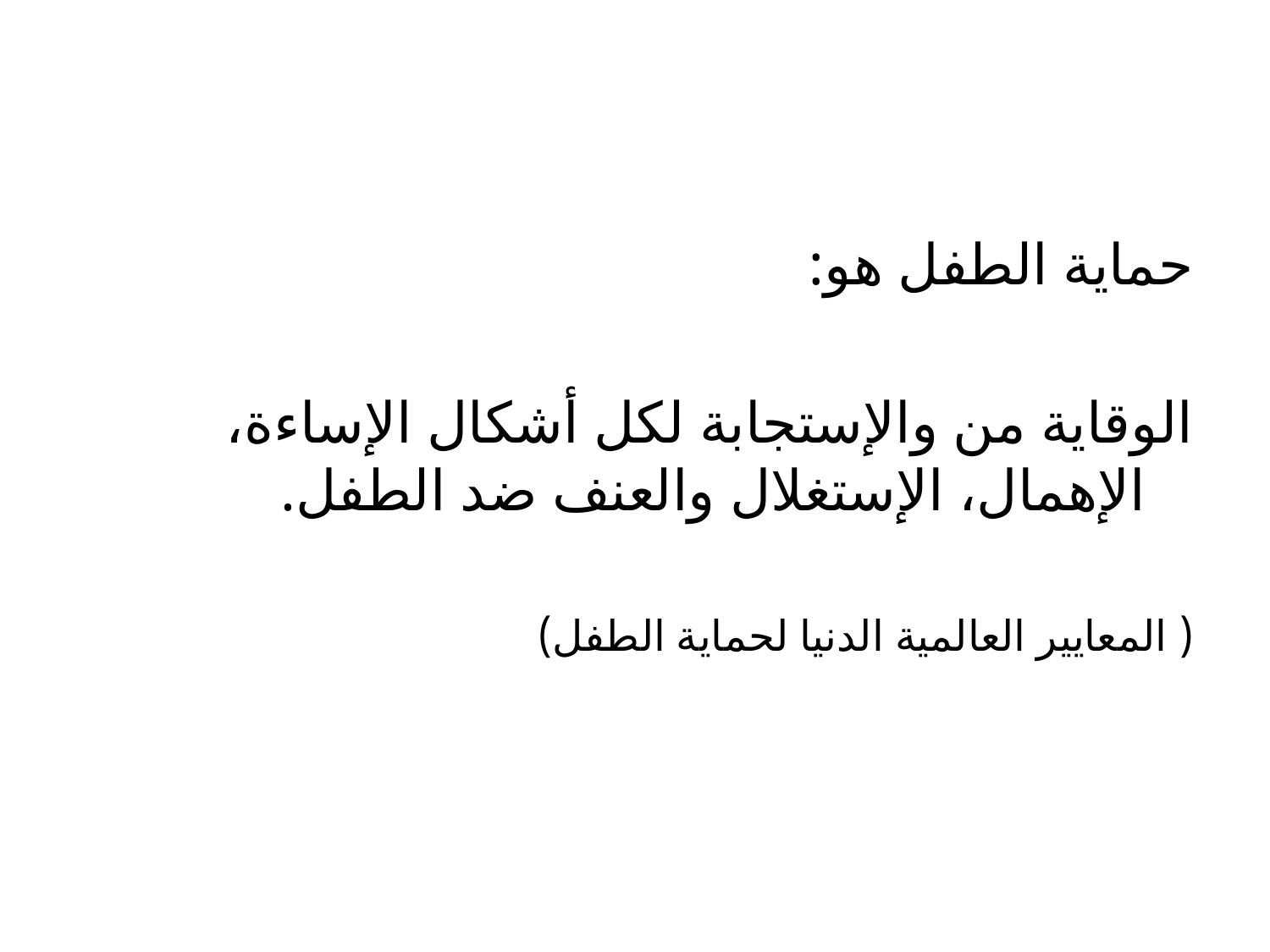

حماية الطفل هو:

الوقاية من والإستجابة لكل أشكال الإساءة، الإهمال، الإستغلال والعنف ضد الطفل.

( المعايير العالمية الدنيا لحماية الطفل)